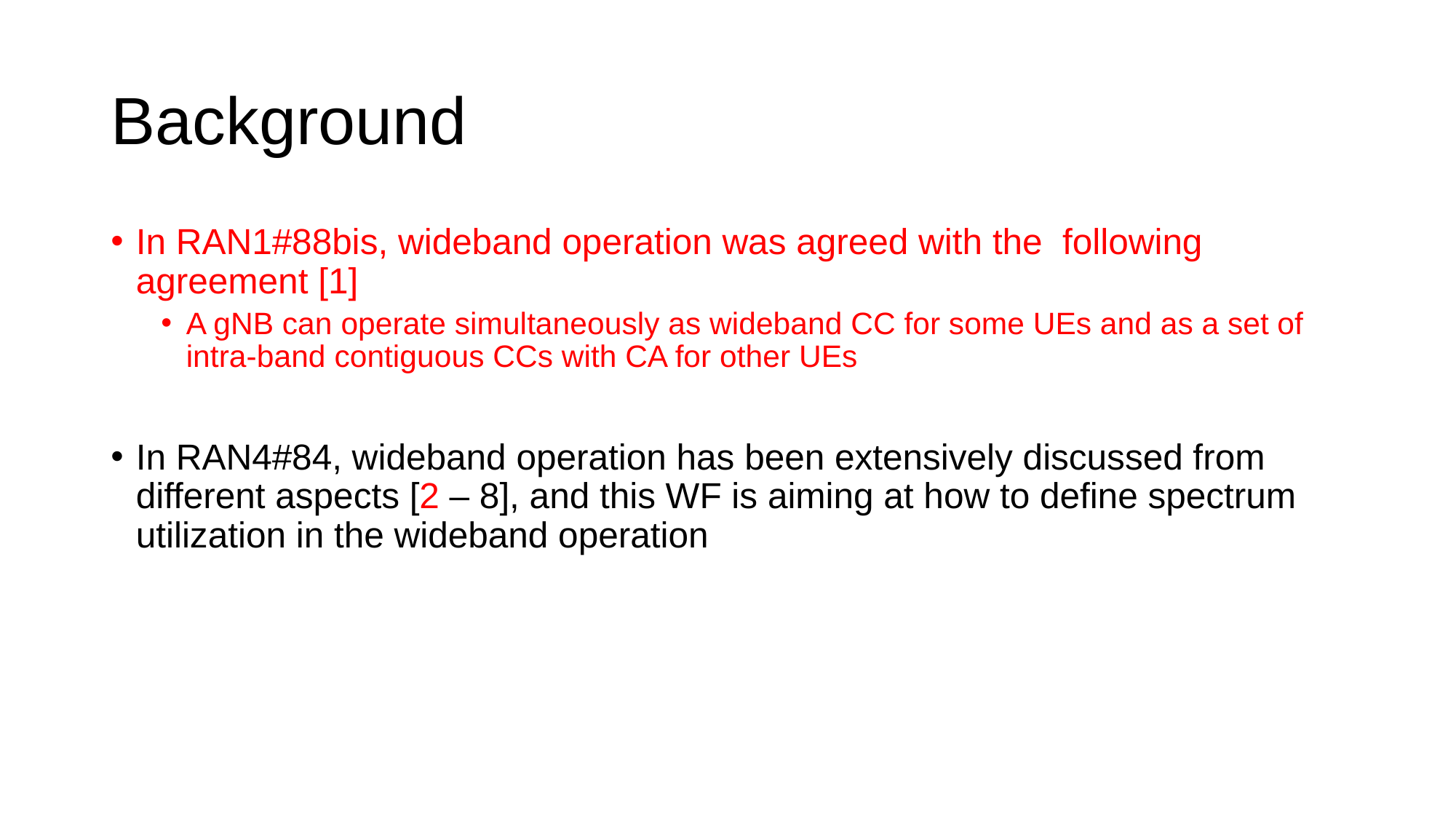

# Background
In RAN1#88bis, wideband operation was agreed with the  following agreement [1]
A gNB can operate simultaneously as wideband CC for some UEs and as a set of intra-band contiguous CCs with CA for other UEs

In RAN4#84, wideband operation has been extensively discussed from different aspects [2 – 8], and this WF is aiming at how to define spectrum utilization in the wideband operation